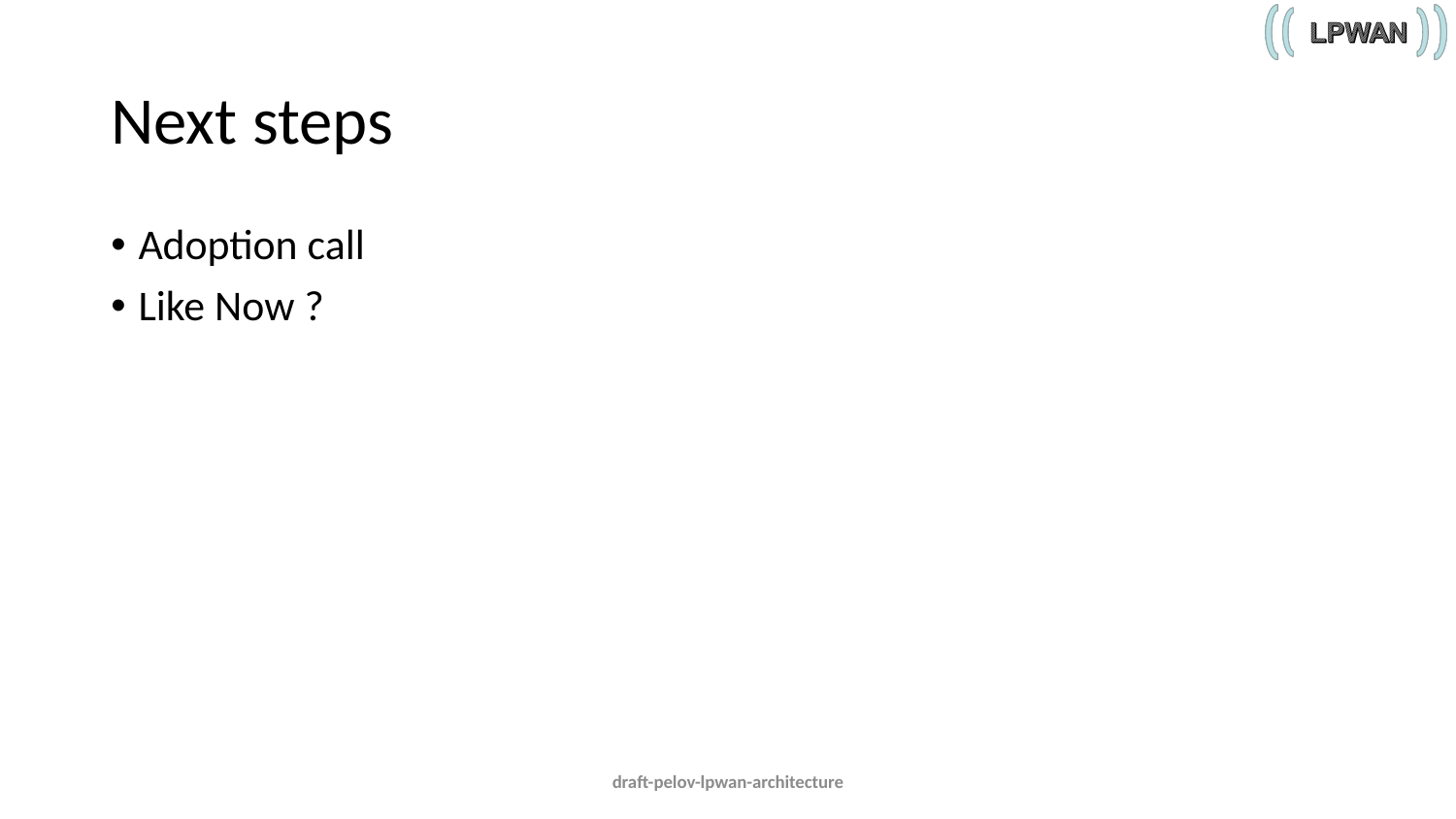

# Next steps
Adoption call
Like Now ?
draft-pelov-lpwan-architecture